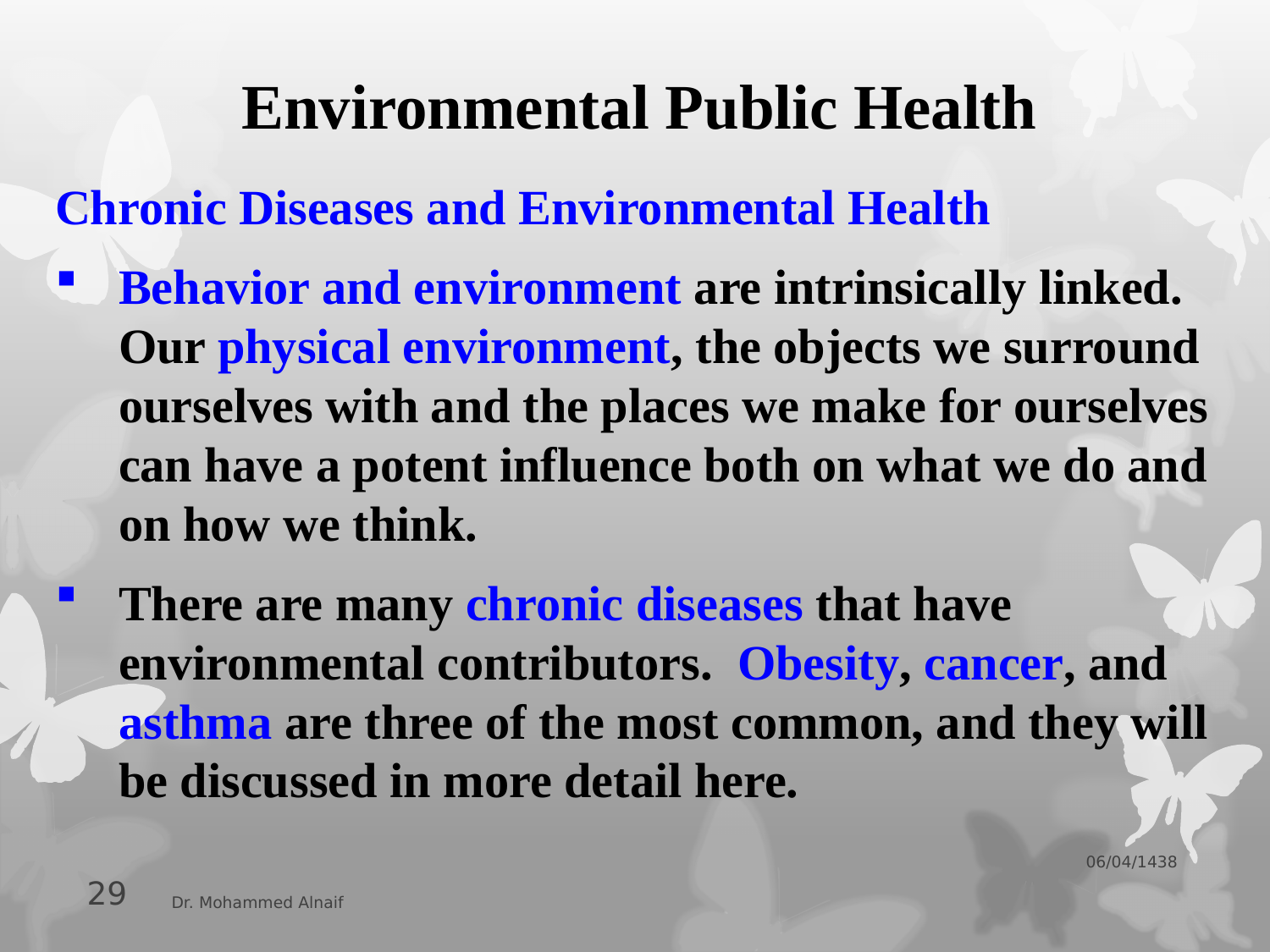

# Environmental Public Health
Chronic Diseases and Environmental Health
Behavior and environment are intrinsically linked. Our physical environment, the objects we surround ourselves with and the places we make for ourselves can have a potent influence both on what we do and on how we think.
There are many chronic diseases that have environmental contributors.  Obesity, cancer, and asthma are three of the most common, and they will be discussed in more detail here.
06/04/1438
29
Dr. Mohammed Alnaif